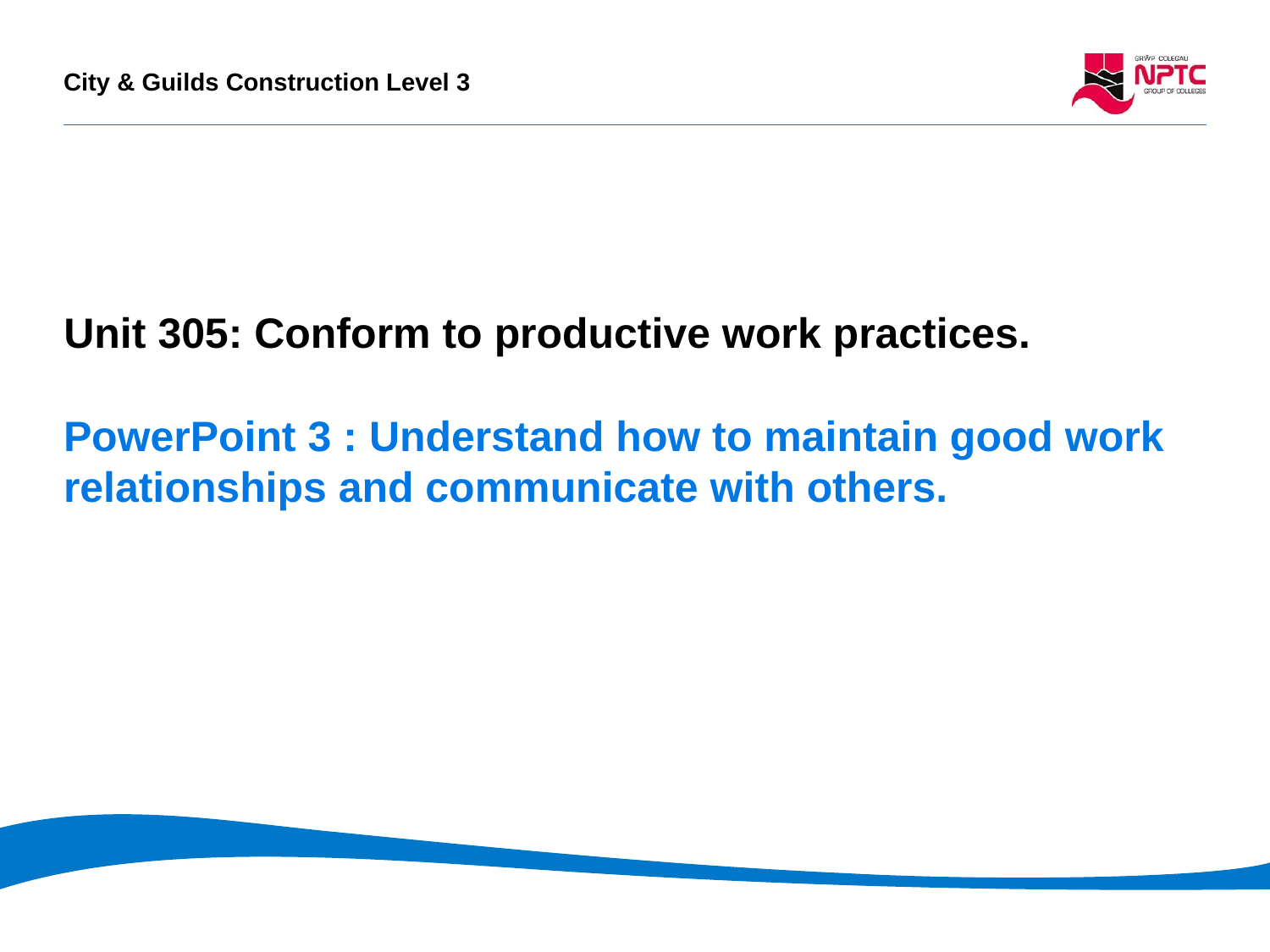

PowerPoint presentation 1.1
Unit 305: Conform to productive work practices.
Unit 101: Introduction to the Built Environment
# PowerPoint 3 : Understand how to maintain good work relationships and communicate with others.